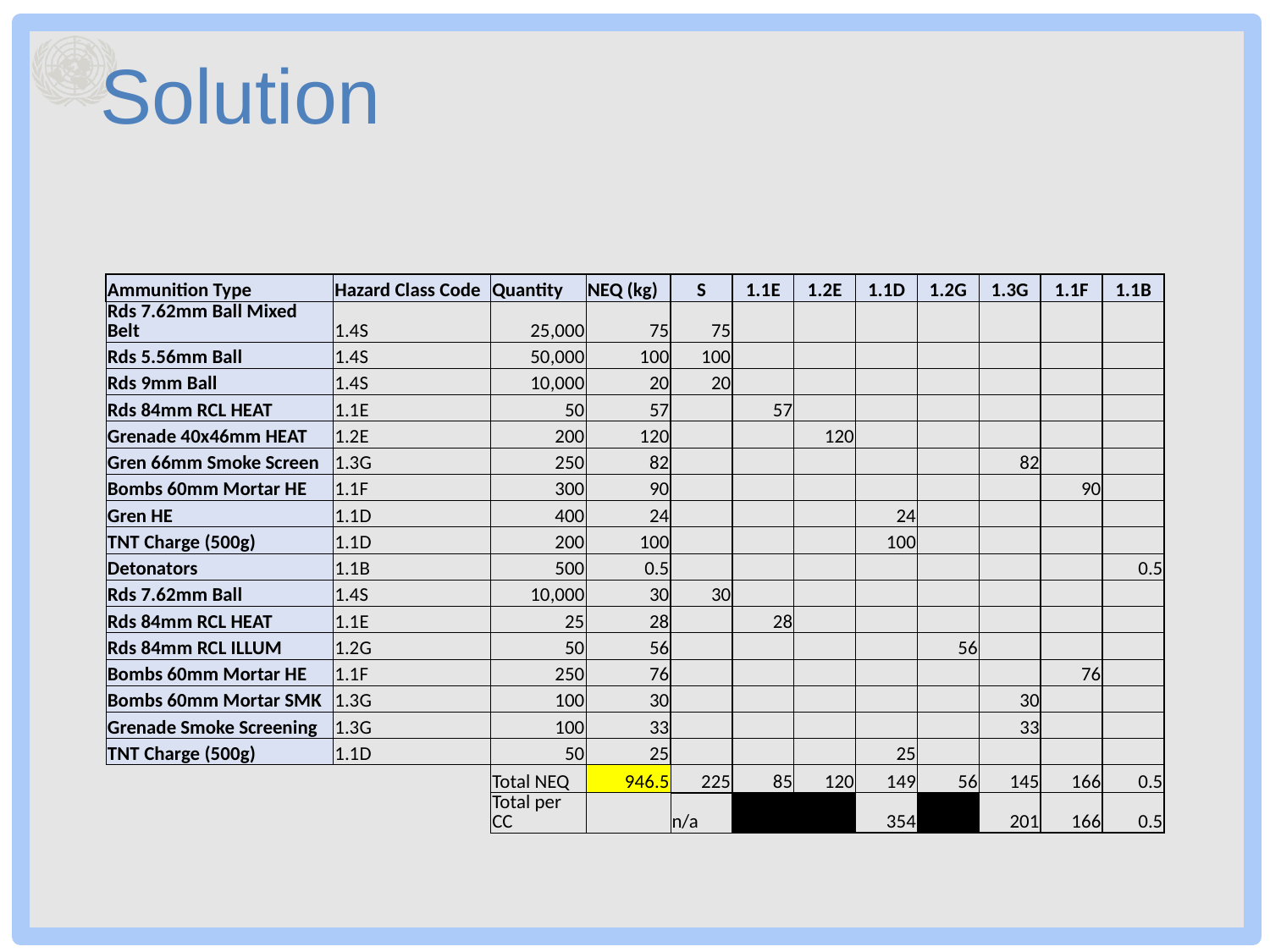

# Solution
| Ammunition Type | Hazard Class Code | Quantity | NEQ (kg) | S | 1.1E | 1.2E | 1.1D | 1.2G | 1.3G | 1.1F | 1.1B |
| --- | --- | --- | --- | --- | --- | --- | --- | --- | --- | --- | --- |
| Rds 7.62mm Ball Mixed Belt | 1.4S | 25,000 | 75 | 75 |  |  |  |  |  |  |  |
| Rds 5.56mm Ball | 1.4S | 50,000 | 100 | 100 |  |  |  |  |  |  |  |
| Rds 9mm Ball | 1.4S | 10,000 | 20 | 20 |  |  |  |  |  |  |  |
| Rds 84mm RCL HEAT | 1.1E | 50 | 57 |  | 57 |  |  |  |  |  |  |
| Grenade 40x46mm HEAT | 1.2E | 200 | 120 |  |  | 120 |  |  |  |  |  |
| Gren 66mm Smoke Screen | 1.3G | 250 | 82 |  |  |  |  |  | 82 |  |  |
| Bombs 60mm Mortar HE | 1.1F | 300 | 90 |  |  |  |  |  |  | 90 |  |
| Gren HE | 1.1D | 400 | 24 |  |  |  | 24 |  |  |  |  |
| TNT Charge (500g) | 1.1D | 200 | 100 |  |  |  | 100 |  |  |  |  |
| Detonators | 1.1B | 500 | 0.5 |  |  |  |  |  |  |  | 0.5 |
| Rds 7.62mm Ball | 1.4S | 10,000 | 30 | 30 |  |  |  |  |  |  |  |
| Rds 84mm RCL HEAT | 1.1E | 25 | 28 |  | 28 |  |  |  |  |  |  |
| Rds 84mm RCL ILLUM | 1.2G | 50 | 56 |  |  |  |  | 56 |  |  |  |
| Bombs 60mm Mortar HE | 1.1F | 250 | 76 |  |  |  |  |  |  | 76 |  |
| Bombs 60mm Mortar SMK | 1.3G | 100 | 30 |  |  |  |  |  | 30 |  |  |
| Grenade Smoke Screening | 1.3G | 100 | 33 |  |  |  |  |  | 33 |  |  |
| TNT Charge (500g) | 1.1D | 50 | 25 |  |  |  | 25 |  |  |  |  |
|  |  | Total NEQ | 946.5 | 225 | 85 | 120 | 149 | 56 | 145 | 166 | 0.5 |
|  |  | Total per CC |  | n/a |  |  | 354 |  | 201 | 166 | 0.5 |